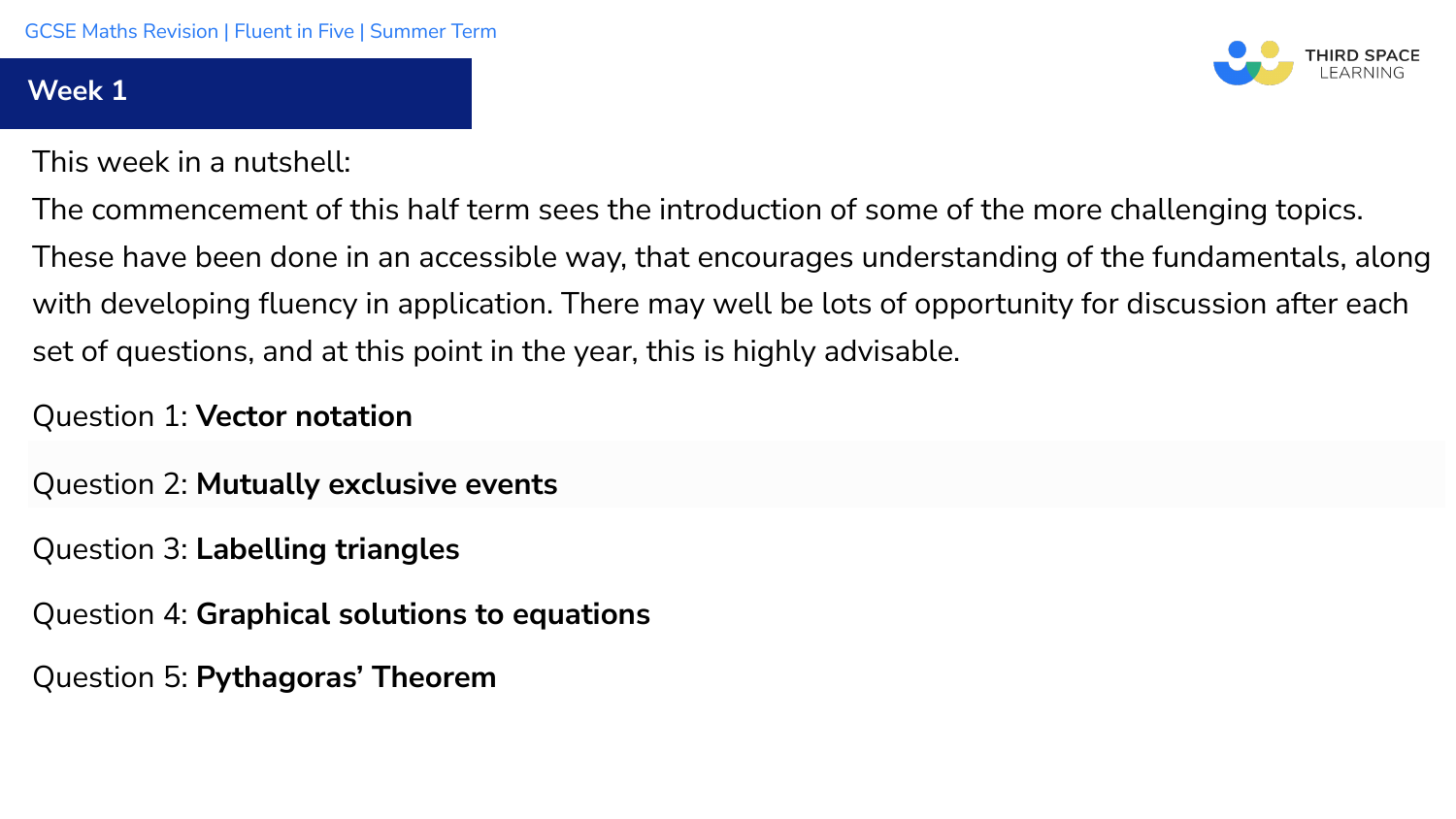

Week 1
| This week in a nutshell: The commencement of this half term sees the introduction of some of the more challenging topics. These have been done in an accessible way, that encourages understanding of the fundamentals, along with developing fluency in application. There may well be lots of opportunity for discussion after each set of questions, and at this point in the year, this is highly advisable. |
| --- |
| Question 1: Vector notation |
| Question 2: Mutually exclusive events |
| Question 3: Labelling triangles |
| Question 4: Graphical solutions to equations |
| Question 5: Pythagoras’ Theorem |